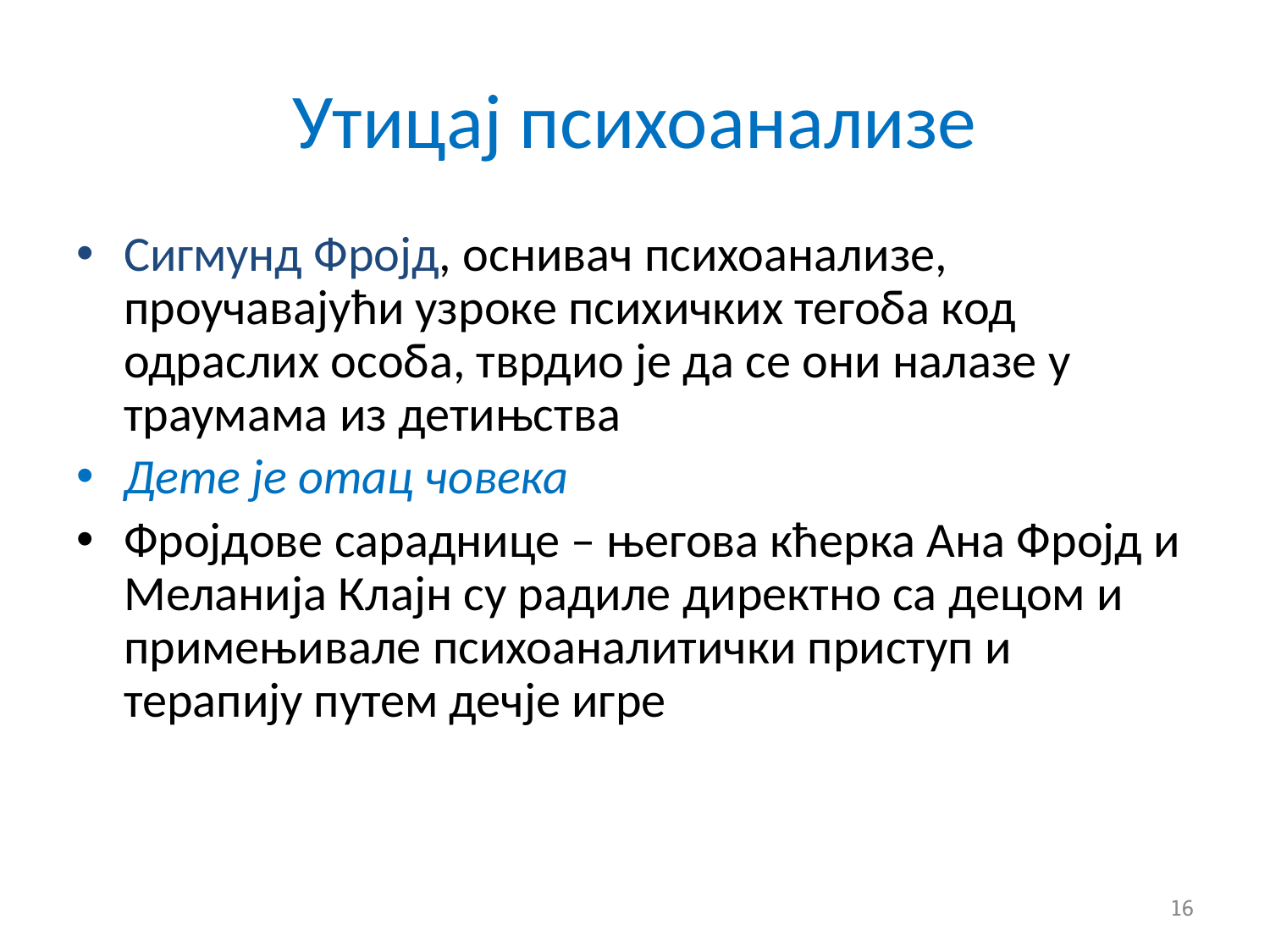

# Утицај психоанализе
Сигмунд Фројд, оснивач психоанализе, проучавајући узроке психичких тегоба код одраслих особа, тврдио је да се они налазе у траумама из детињства
Дете је отац човека
Фројдове сараднице – његова кћерка Ана Фројд и Меланија Клајн су радиле директно са децом и примењивале психоаналитички приступ и терапију путем дечје игре
16